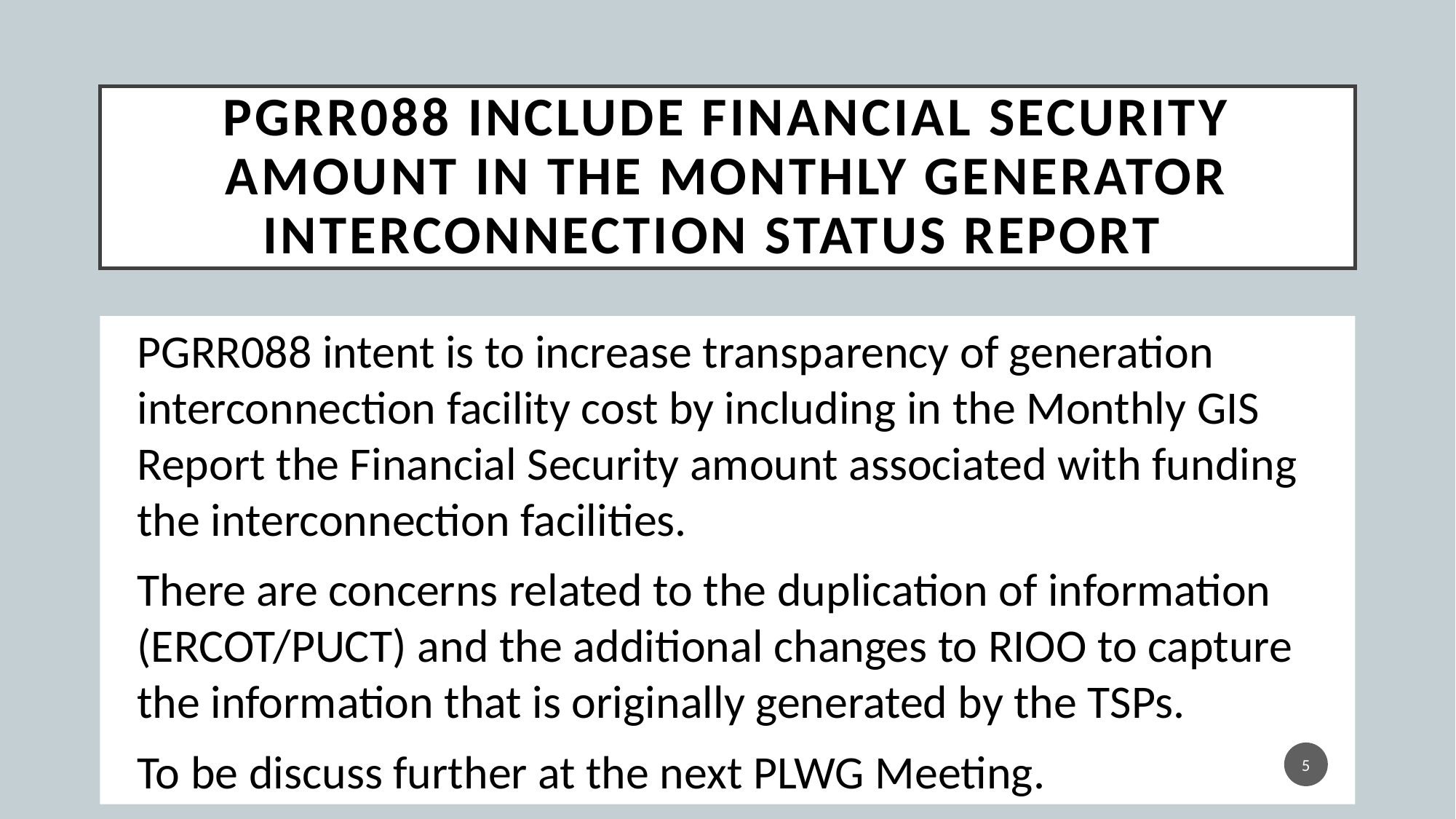

# PGRR088 Include Financial Security Amount in the Monthly Generator Interconnection Status Report
PGRR088 intent is to increase transparency of generation interconnection facility cost by including in the Monthly GIS Report the Financial Security amount associated with funding the interconnection facilities.
There are concerns related to the duplication of information (ERCOT/PUCT) and the additional changes to RIOO to capture the information that is originally generated by the TSPs.
To be discuss further at the next PLWG Meeting.

5